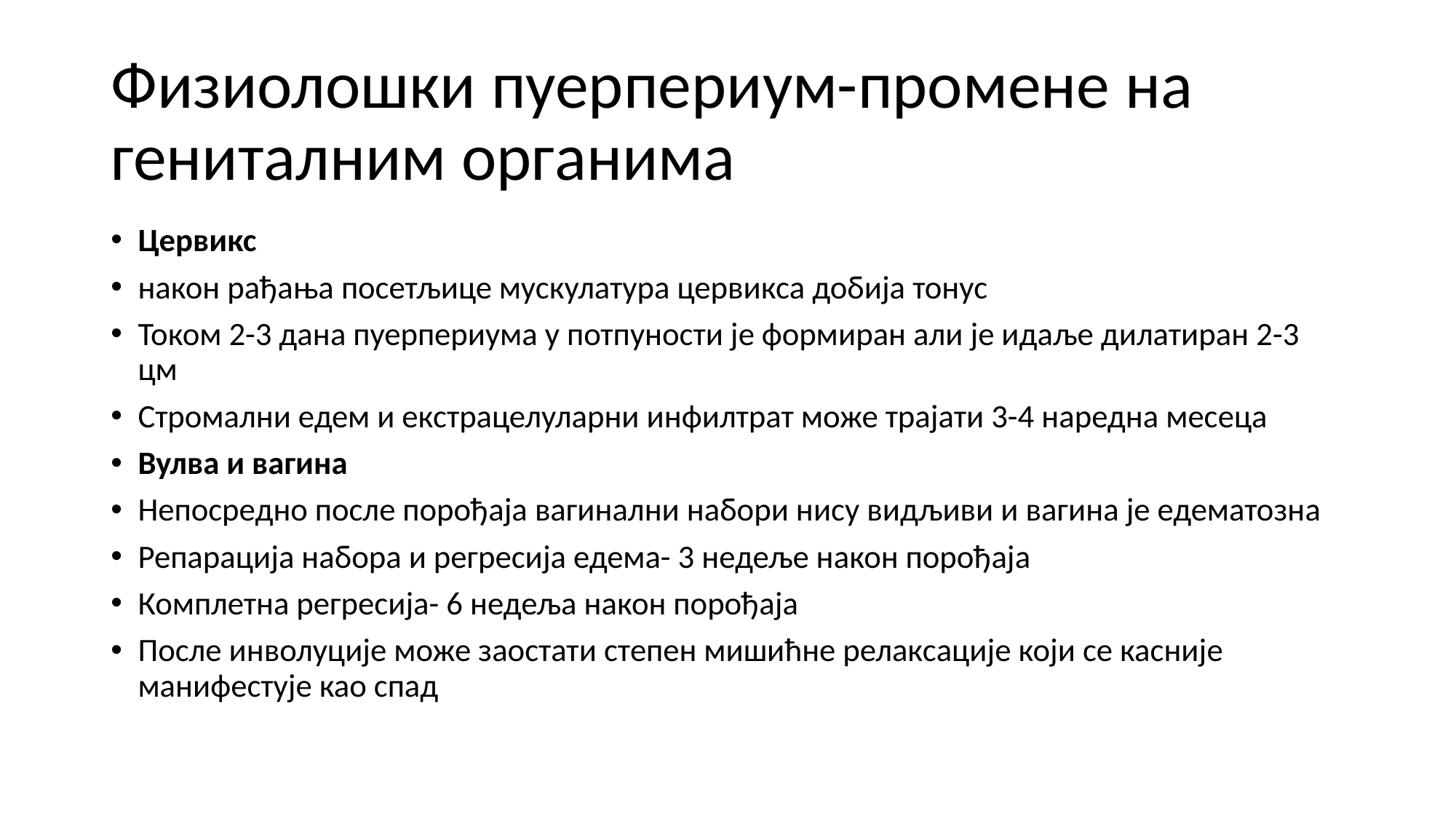

# Физиолошки пуерпериум-промене на гениталним органима
Цервикс
након рађања посетљице мускулатура цервикса добија тонус
Током 2-3 дана пуерпериума у потпуности је формиран али је идаље дилатиран 2-3 цм
Стромални едем и екстрацелуларни инфилтрат може трајати 3-4 наредна месеца
Вулва и вагина
Непосредно после порођаја вагинални набори нису видљиви и вагина је едематозна
Репарација набора и регресија едема- 3 недеље након порођаја
Комплетна регресија- 6 недеља након порођаја
После инволуције може заостати степен мишићне релаксације који се касније манифестује као спад